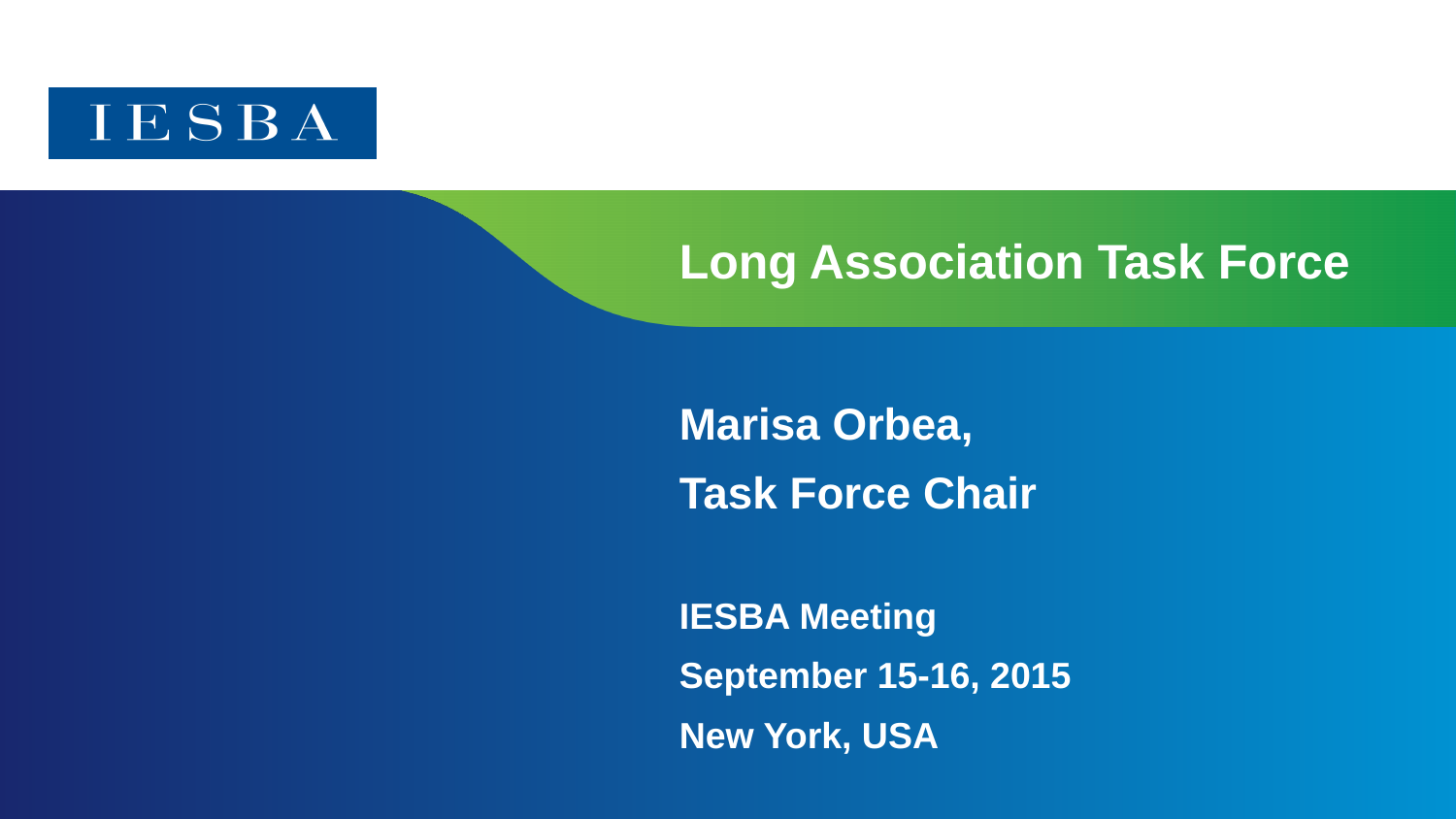

# Long Association Task Force
Marisa Orbea,
Task Force Chair

IESBA Meeting
September 15-16, 2015
New York, USA